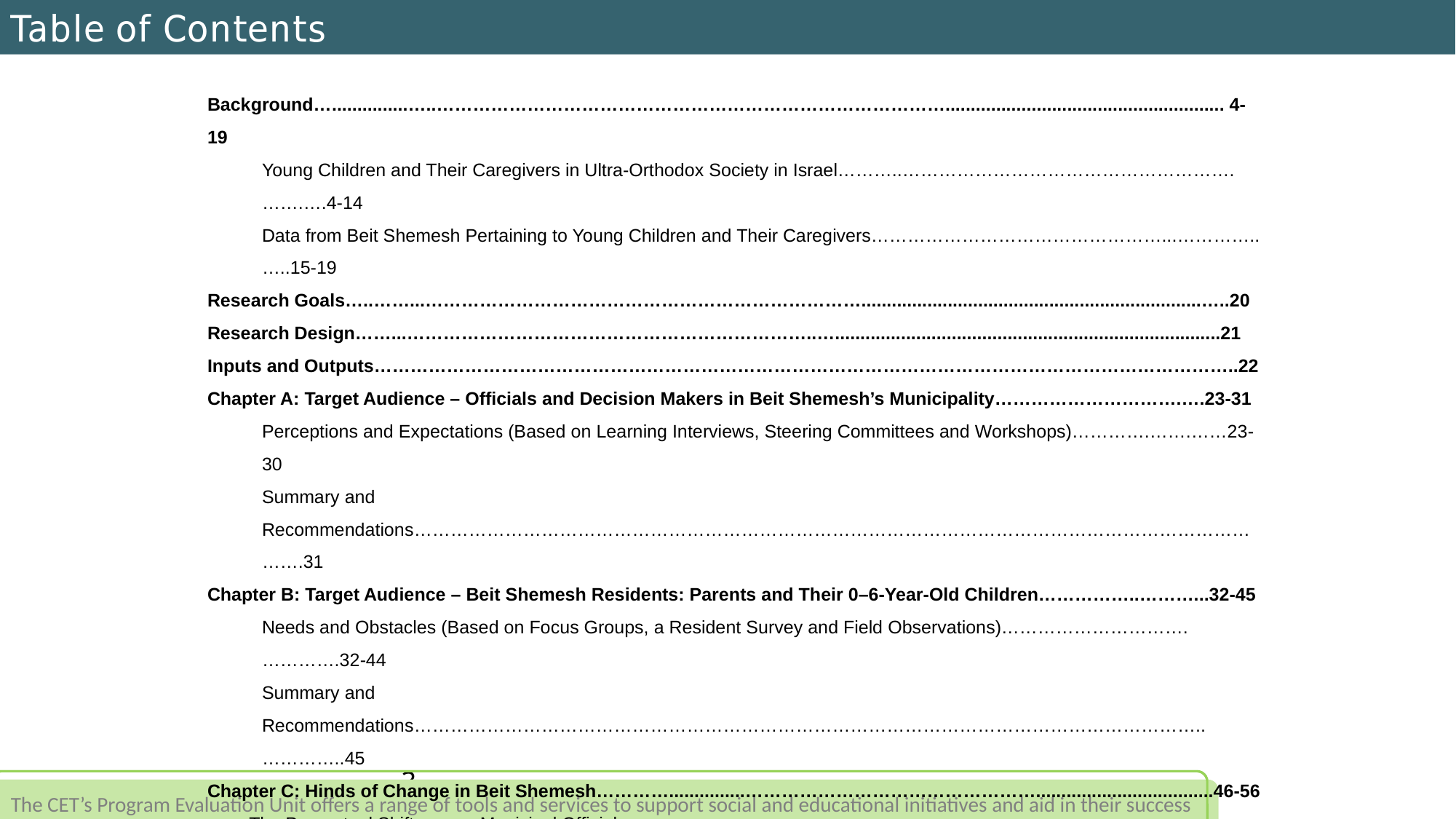

Table of Contents
Background…...............…..…………………………………………………………………………....................................................... 4-19
Young Children and Their Caregivers in Ultra-Orthodox Society in Israel………..……………………………………………….…….….4-14
Data from Beit Shemesh Pertaining to Young Children and Their Caregivers…………………………………………...…………..…..15-19
Research Goals…..……...………………………………………………………………...................................................................…..20
Research Design……...…………………………………………………………..…............................................................................21
Inputs and Outputs……………………………………………………………………………………………………………………………..22
Chapter A: Target Audience – Officials and Decision Makers in Beit Shemesh’s Municipality………………………….….23-31
Perceptions and Expectations (Based on Learning Interviews, Steering Committees and Workshops)………….…….……23-30
Summary and Recommendations……………………………………………………………………………………………………………………………….31
Chapter B: Target Audience – Beit Shemesh Residents: Parents and Their 0–6-Year-Old Children……………..………...32-45
Needs and Obstacles (Based on Focus Groups, a Resident Survey and Field Observations)………………………….………….32-44
Summary and Recommendations…………………………………………………………………………………………………………………..…………..45
Chapter C: Hinds of Change in Beit Shemesh…………...............…………………………………………...................................46-56
The Perceptual Shift among Municipal Officials .....………………...............................................................................................................47-50
Case Study – Zaira Parents’ & Children Activities in the Public Space………………………..…………………………………………..........51-56
Appendixes.…………………………………………………………………………………………………….............................................57-70
Bibliography – List of References and Documents…………………………………………………………………………………...……………………58
List of Interviewees …………………………………...……………………………………………………………………………………………………….………….59
Need Mapping Survey Questionnaire among Beit Shemesh Residents – Parents of Young Children ……………………...….60-65
Example of an Activity Observation Layout …………………………………………………………………………………………….………………..……66-69